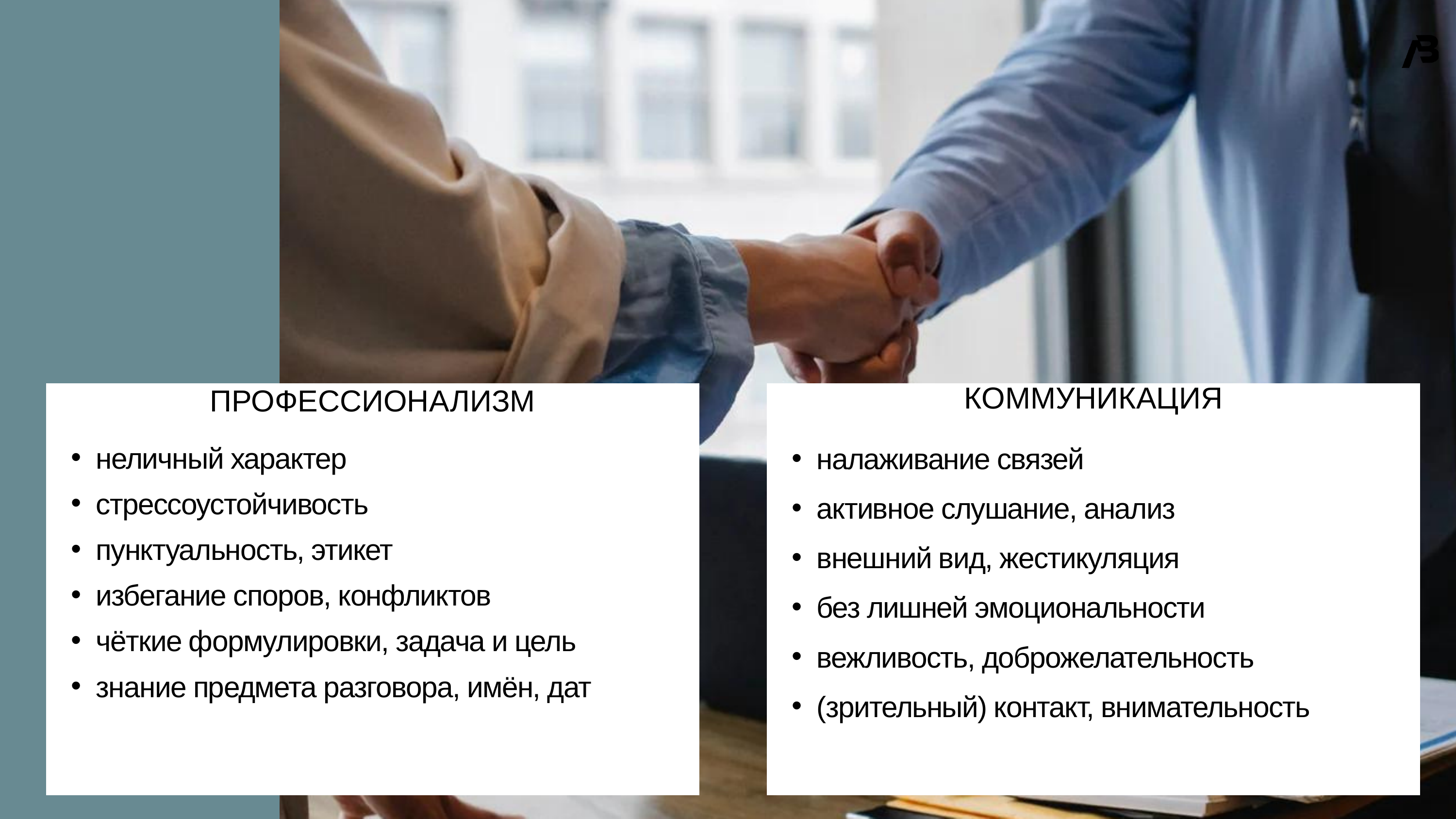

КОММУНИКАЦИЯ

ПРОФЕССИОНАЛИЗМ
налаживание связей
активное слушание, анализ
внешний вид, жестикуляция
без лишней эмоциональности
вежливость, доброжелательность
(зрительный) контакт, внимательность

неличный характер
стрессоустойчивость
пунктуальность, этикет
избегание споров, конфликтов
чёткие формулировки, задача и цель
знание предмета разговора, имён, дат